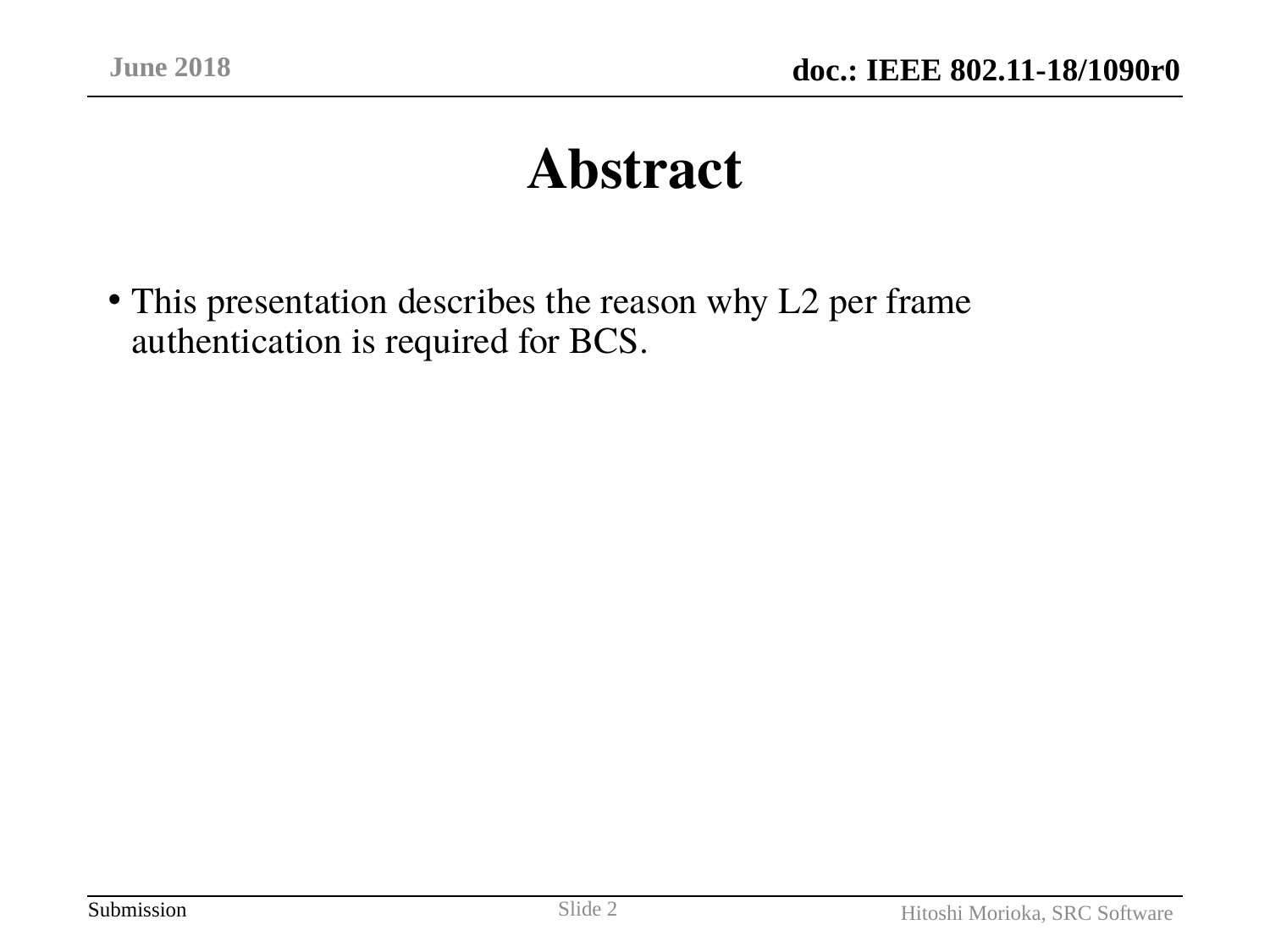

June 2018
# Abstract
This presentation describes the reason why L2 per frame authentication is required for BCS.
Slide 2
Hitoshi Morioka, SRC Software